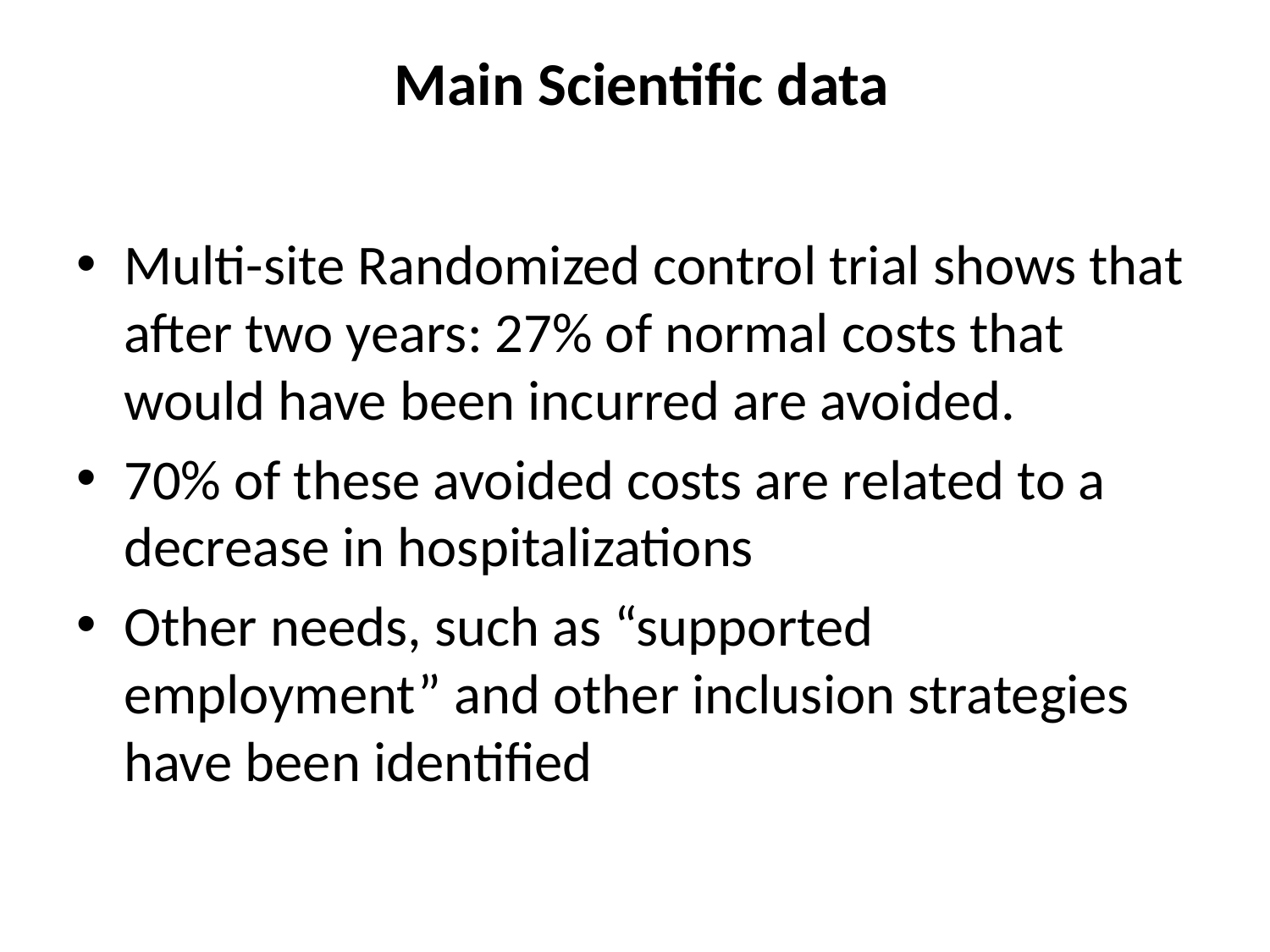

# Main Scientific data
Multi-site Randomized control trial shows that after two years: 27% of normal costs that would have been incurred are avoided.
70% of these avoided costs are related to a decrease in hospitalizations
Other needs, such as “supported employment” and other inclusion strategies have been identified